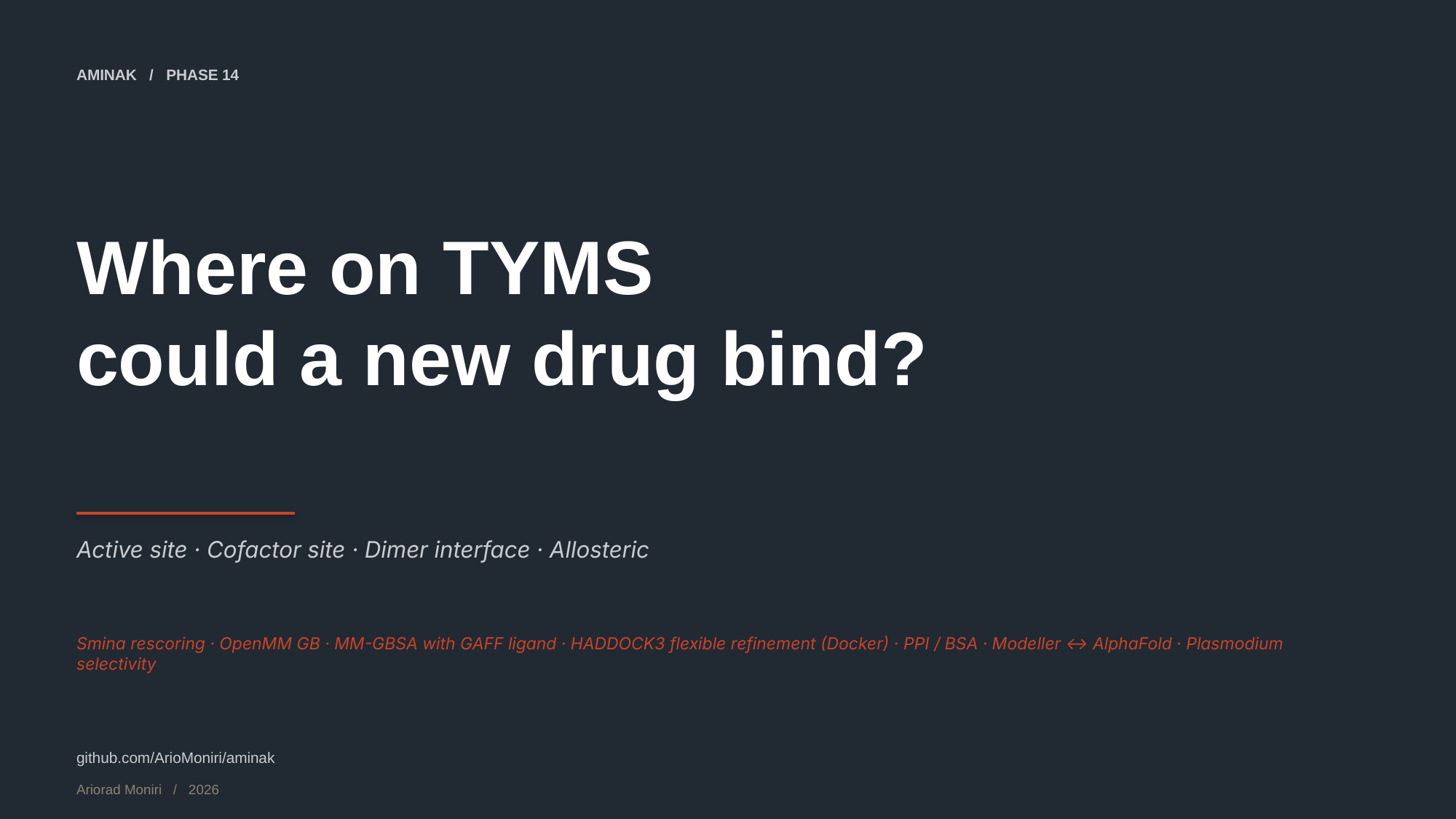

AMINAK   /   PHASE 14
Where on TYMS
could a new drug bind?
Active site · Cofactor site · Dimer interface · Allosteric
Smina rescoring · OpenMM GB · MM-GBSA with GAFF ligand · HADDOCK3 flexible refinement (Docker) · PPI / BSA · Modeller ↔ AlphaFold · Plasmodium selectivity
github.com/ArioMoniri/aminak
Ariorad Moniri   /   2026